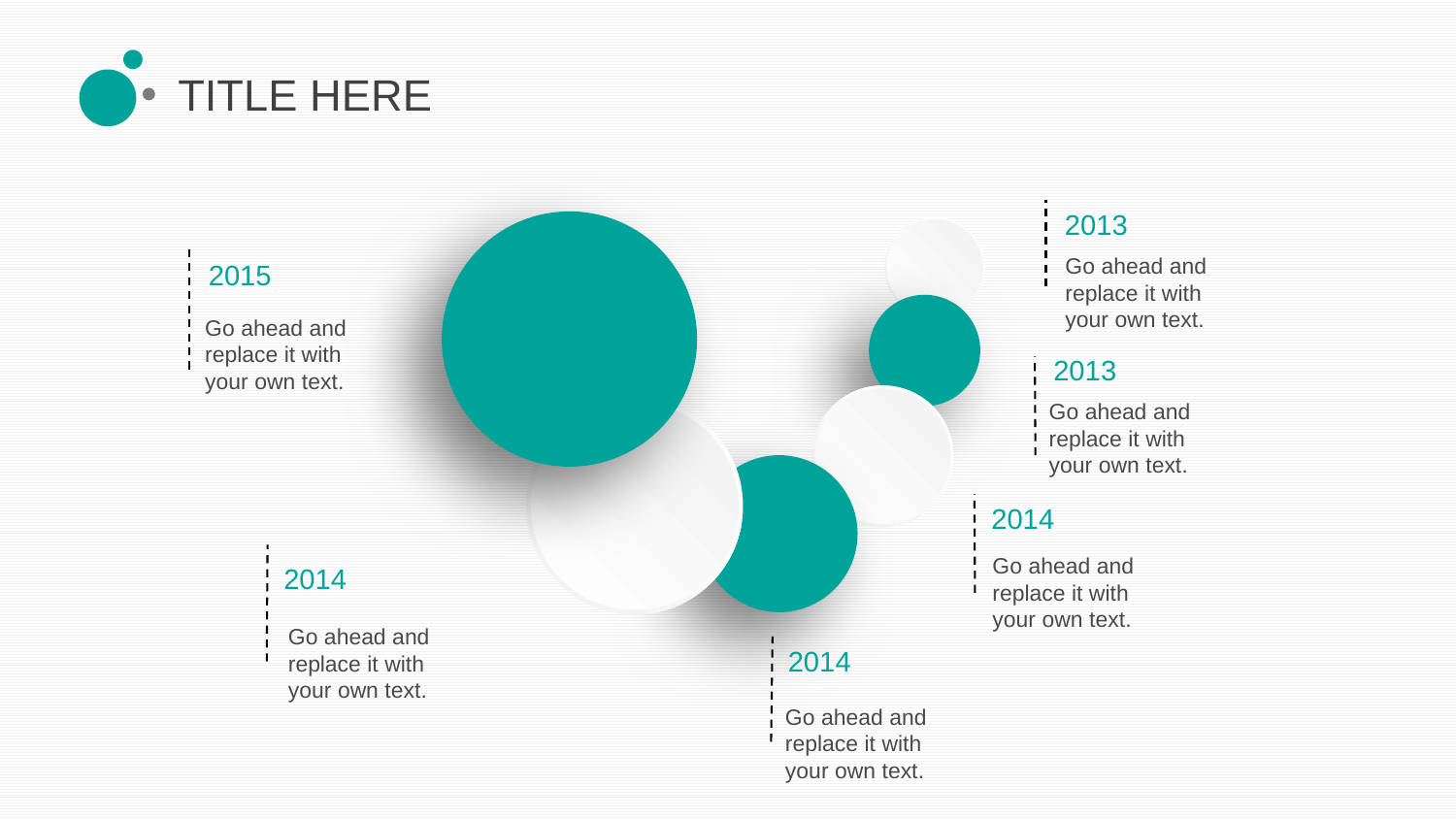

TITLE HERE
2013

Go ahead and
replace it with
your own text.
2015

Go ahead and
replace it with
your own text.
2013

Go ahead and
replace it with
your own text.

2014
Go ahead and
replace it with
your own text.
2014
Go ahead and
replace it with
your own text.
2014
Go ahead and
replace it with
your own text.